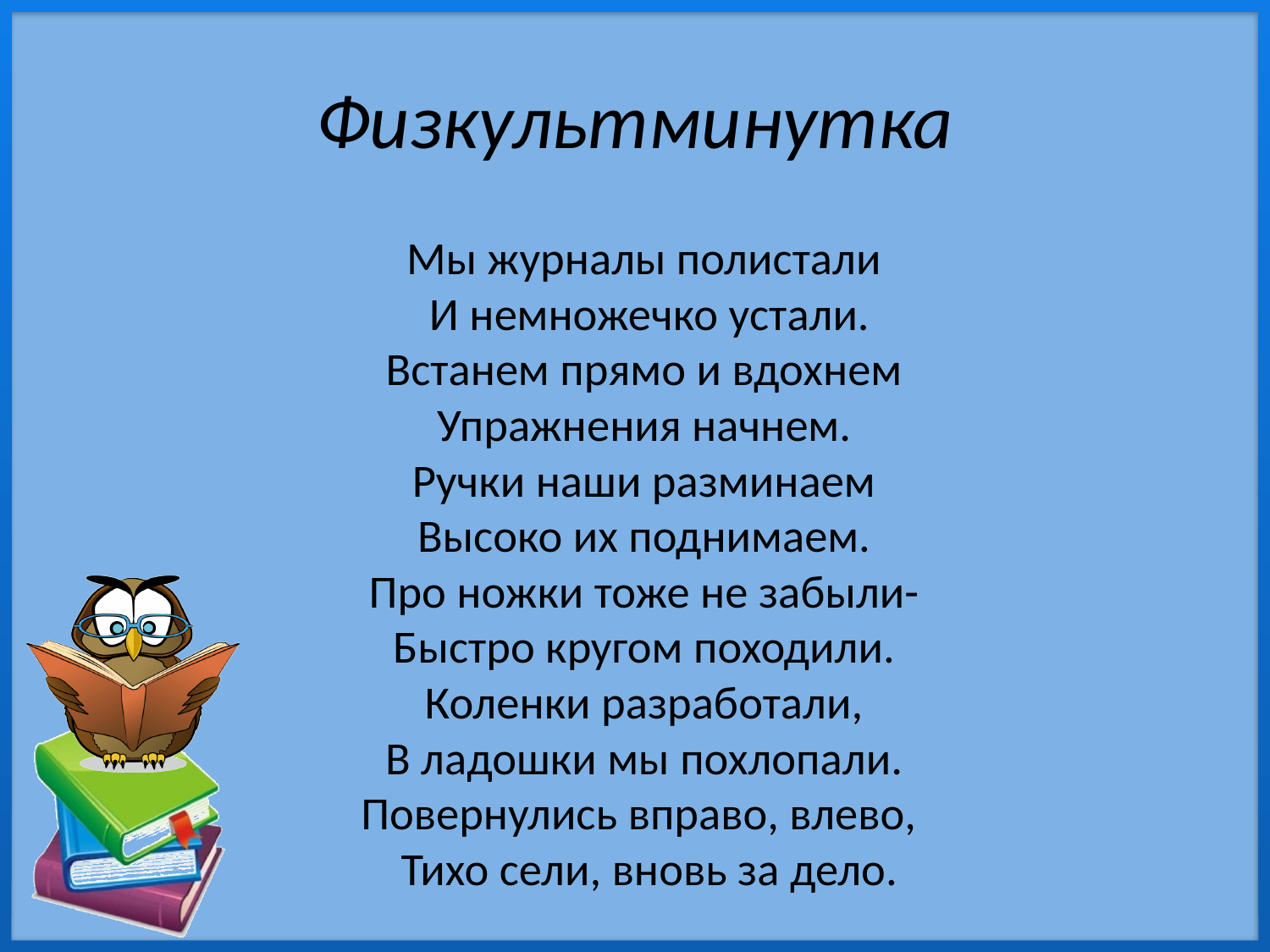

# Физкультминутка
Мы журналы полистали
 И немножечко устали.
Встанем прямо и вдохнем
Упражнения начнем.
Ручки наши разминаем
Высоко их поднимаем.
Про ножки тоже не забыли-
Быстро кругом походили.
Коленки разработали,
В ладошки мы похлопали.
Повернулись вправо, влево,
 Тихо сели, вновь за дело.